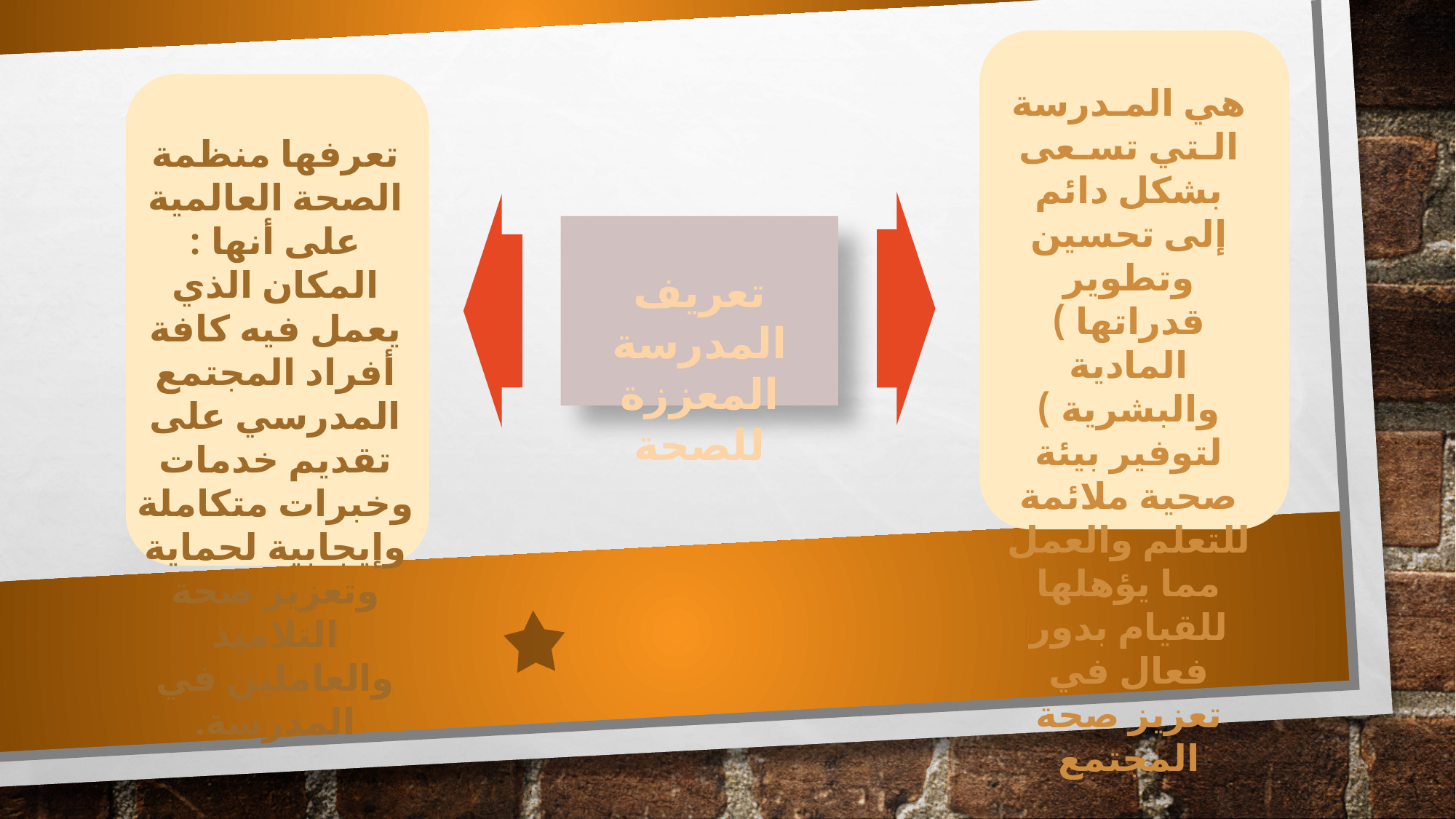

هي المـدرسة الـتي تسـعى بشكل دائم إلى تحسين وتطوير قدراتها ) المادية والبشرية ) لتوفير بيئة صحية ملائمة للتعلم والعمل مما يؤهلها للقيام بدور فعال في تعزيز صحة المجتمع
#
تعرفها منظمة الصحة العالمية على أنها : المكان الذي يعمل فيه كافة أفراد المجتمع المدرسي على تقديم خدمات وخبرات متكاملة وإيجابية لحماية وتعزيز صحة التلاميذ والعاملين في المدرسة.

تعريف المدرسة المعززة للصحة